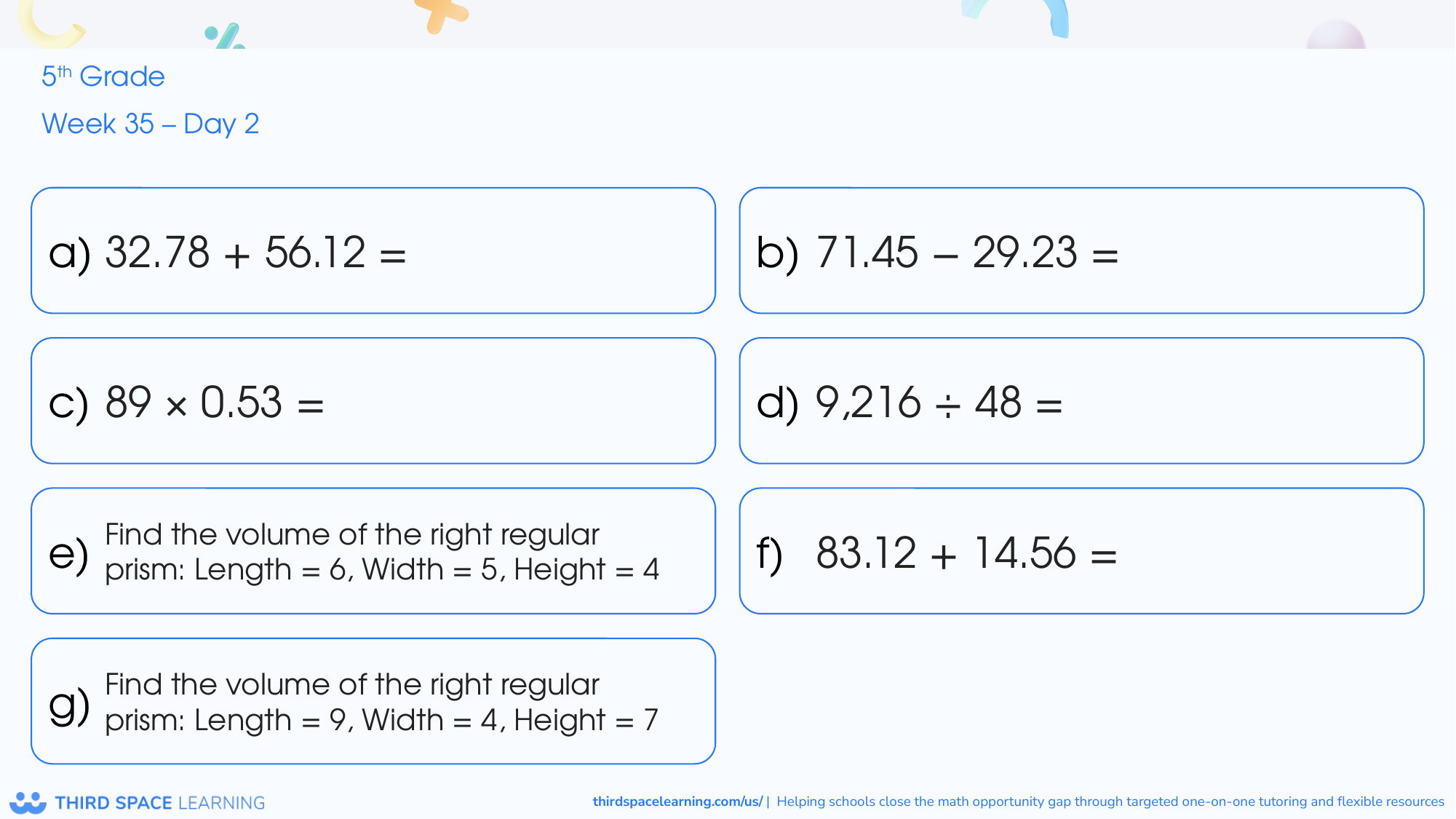

5th Grade
Week 35 – Day 2
32.78 + 56.12 =
71.45 − 29.23 =
89 × 0.53 =
9,216 ÷ 48 =
Find the volume of the right regular prism: Length = 6, Width = 5, Height = 4
83.12 + 14.56 =
Find the volume of the right regular prism: Length = 9, Width = 4, Height = 7